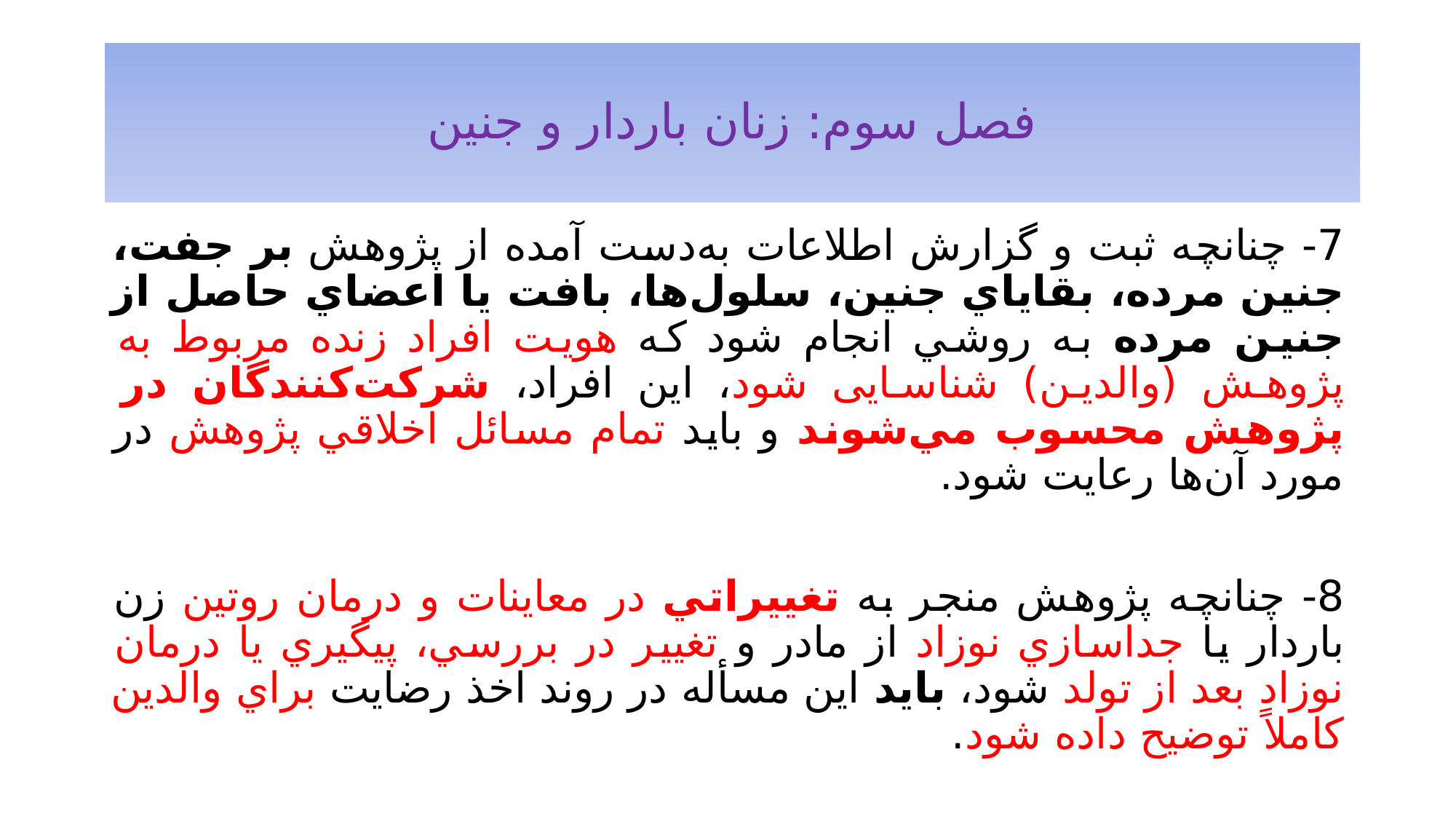

# فصل سوم: زنان باردار و جنين
7- چنانچه ثبت و گزارش اطلاعات به‌دست آمده از پژوهش بر جفت، جنين مرده، بقاياي جنين، سلول‌ها، بافت يا اعضاي حاصل از جنين مرده به روشي انجام شود كه هویت افراد زنده مربوط به پژوهش (والدين) شناسایی شود، اين افراد، شركت‌كنندگان در پژوهش محسوب مي‌شوند و بايد تمام مسائل اخلاقي پژوهش در مورد آن‌ها رعايت شود.

8- چنانچه پژوهش منجر به تغييراتي در معاينات و درمان روتين زن باردار يا جداسازي نوزاد از مادر و تغيير در بررسي، پيگيري يا درمان نوزاد بعد از تولد شود، بايد اين مسأله در روند اخذ رضايت براي والدين كاملاً توضيح داده شود.